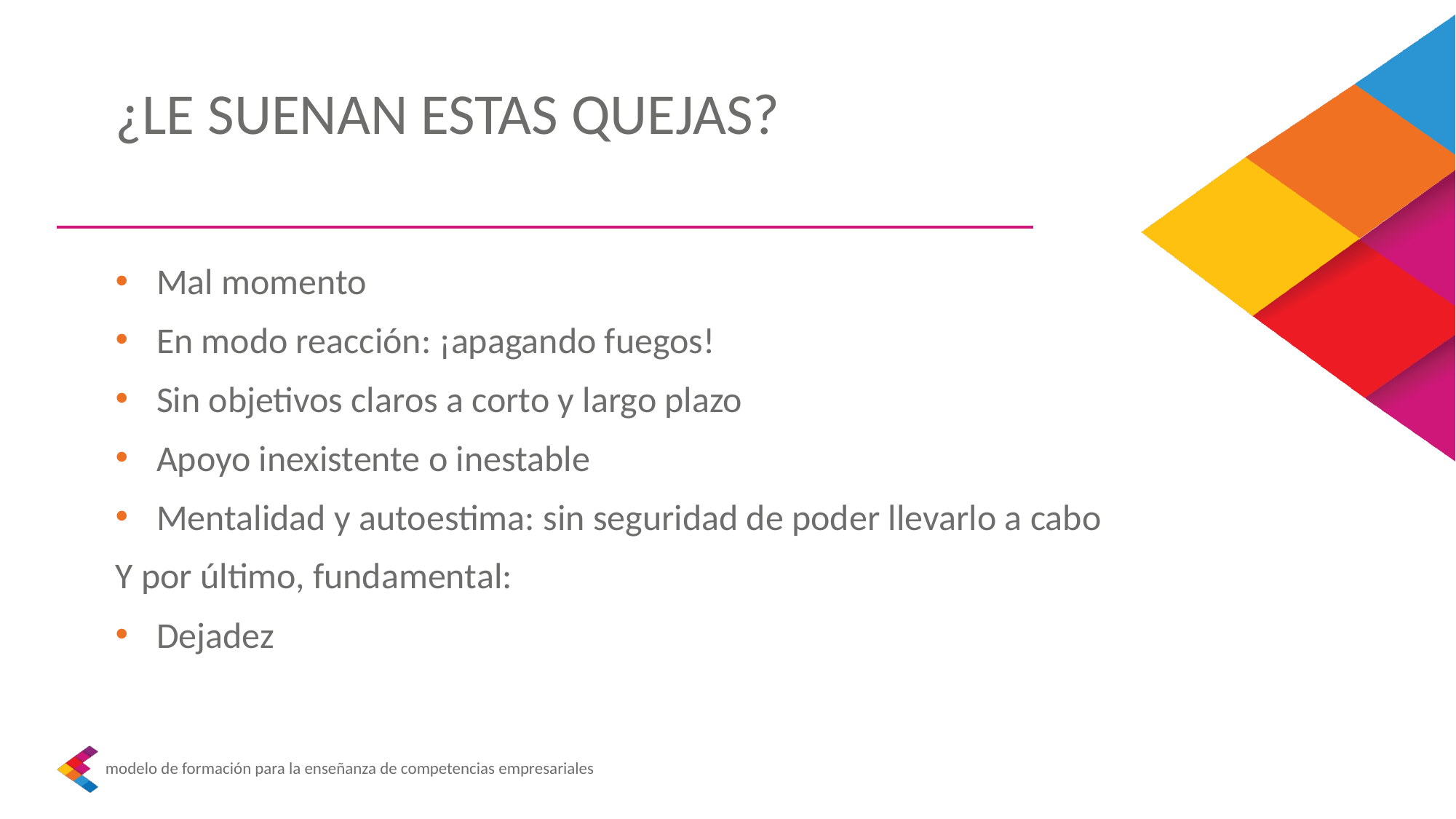

¿LE SUENAN ESTAS QUEJAS?

Mal momento
En modo reacción: ¡apagando fuegos!
Sin objetivos claros a corto y largo plazo
Apoyo inexistente o inestable
Mentalidad y autoestima: sin seguridad de poder llevarlo a cabo
Y por último, fundamental:
Dejadez